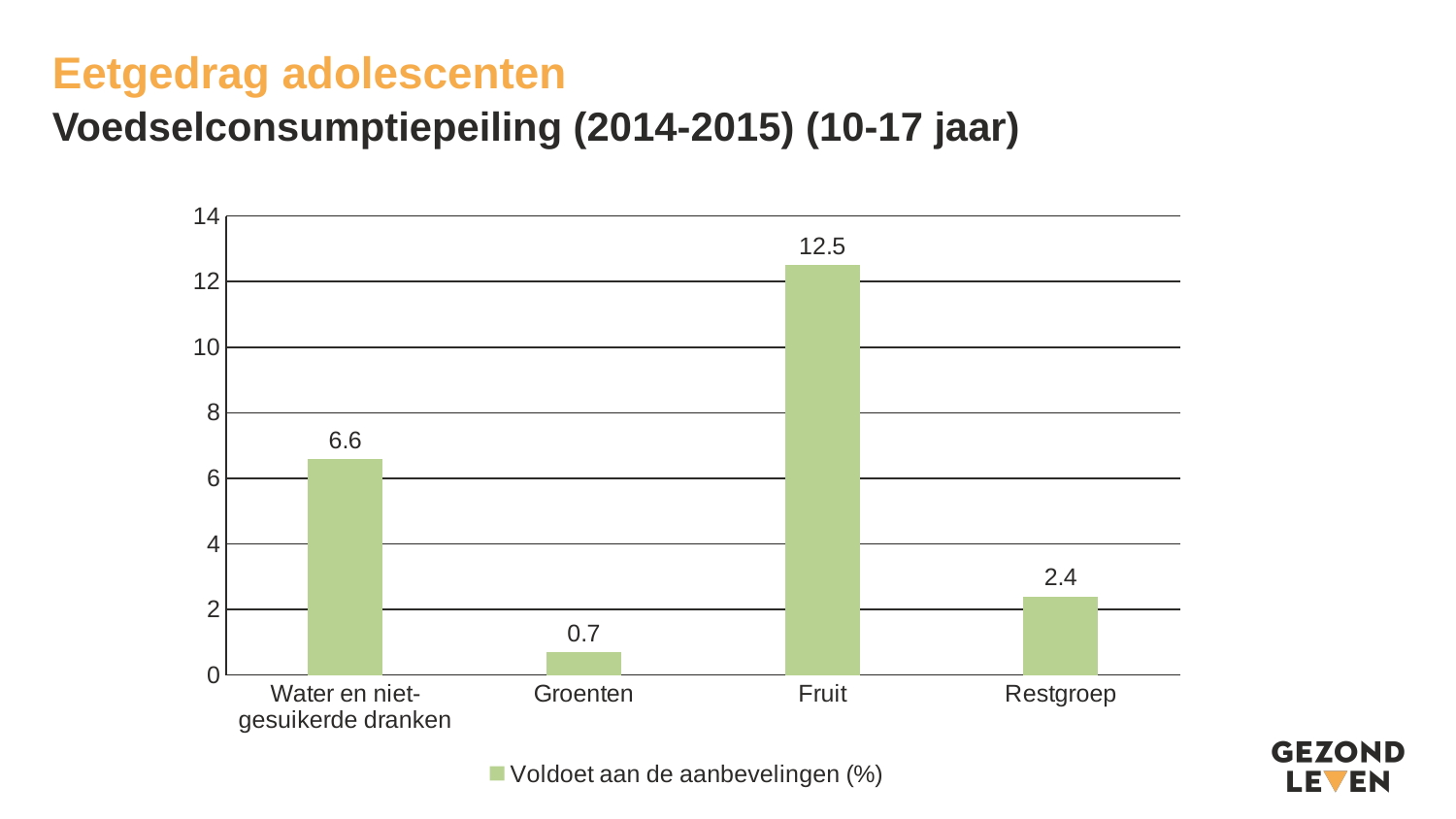

# Eetgedrag adolescenten
Voedselconsumptiepeiling (2014-2015) (10-17 jaar)

### Chart

| Category | Voldoet aan de aanbevelingen (%)
 |
|---|---|
| Water en niet-gesuikerde dranken | 6.6 |
| Groenten | 0.7 |
| Fruit | 12.5 |
| Restgroep | 2.4 |